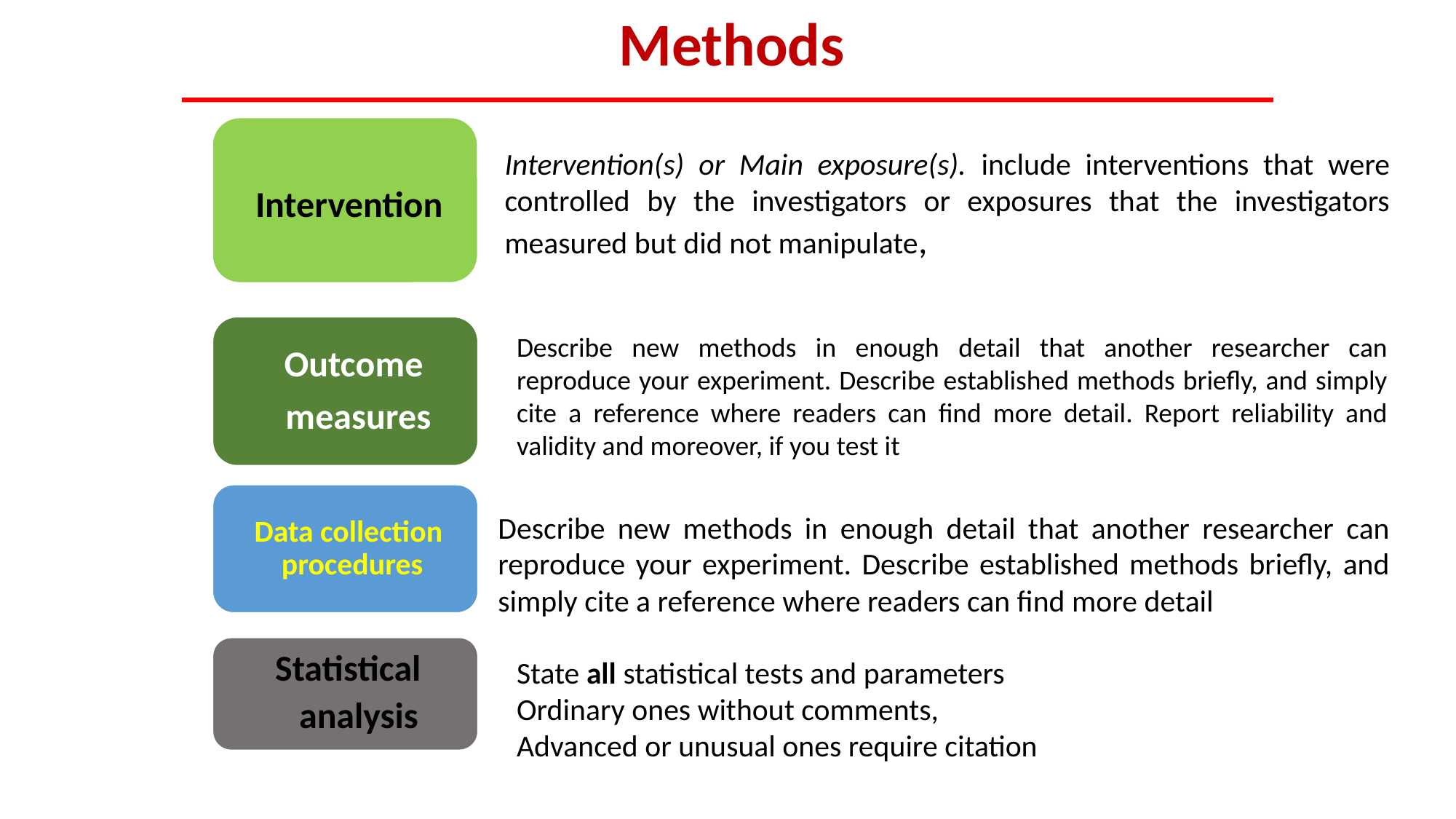

Methods

Intervention

Outcome
measures
Data collection procedures
Statistical analysis

Intervention(s) or Main exposure(s). include interventions that were controlled by the investigators or exposures that the investigators measured but did not manipulate,
Describe new methods in enough detail that another researcher can reproduce your experiment. Describe established methods briefly, and simply cite a reference where readers can find more detail. Report reliability and validity and moreover, if you test it
Describe new methods in enough detail that another researcher can reproduce your experiment. Describe established methods briefly, and simply cite a reference where readers can find more detail
State all statistical tests and parameters
Ordinary ones without comments,
Advanced or unusual ones require citation